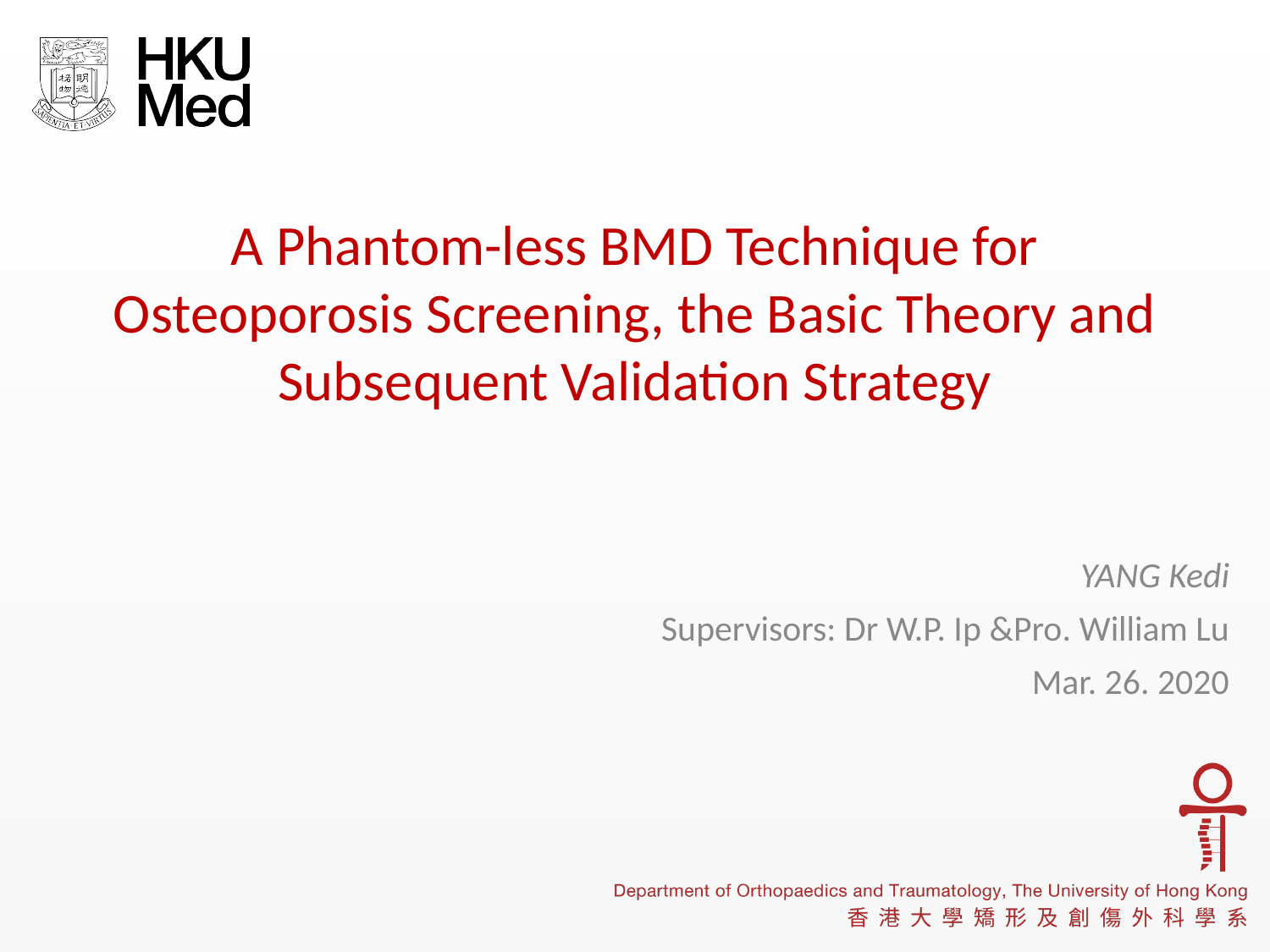

# A Phantom-less BMD Technique for Osteoporosis Screening, the Basic Theory and Subsequent Validation Strategy
YANG Kedi
Supervisors: Dr W.P. Ip &Pro. William Lu
Mar. 26. 2020